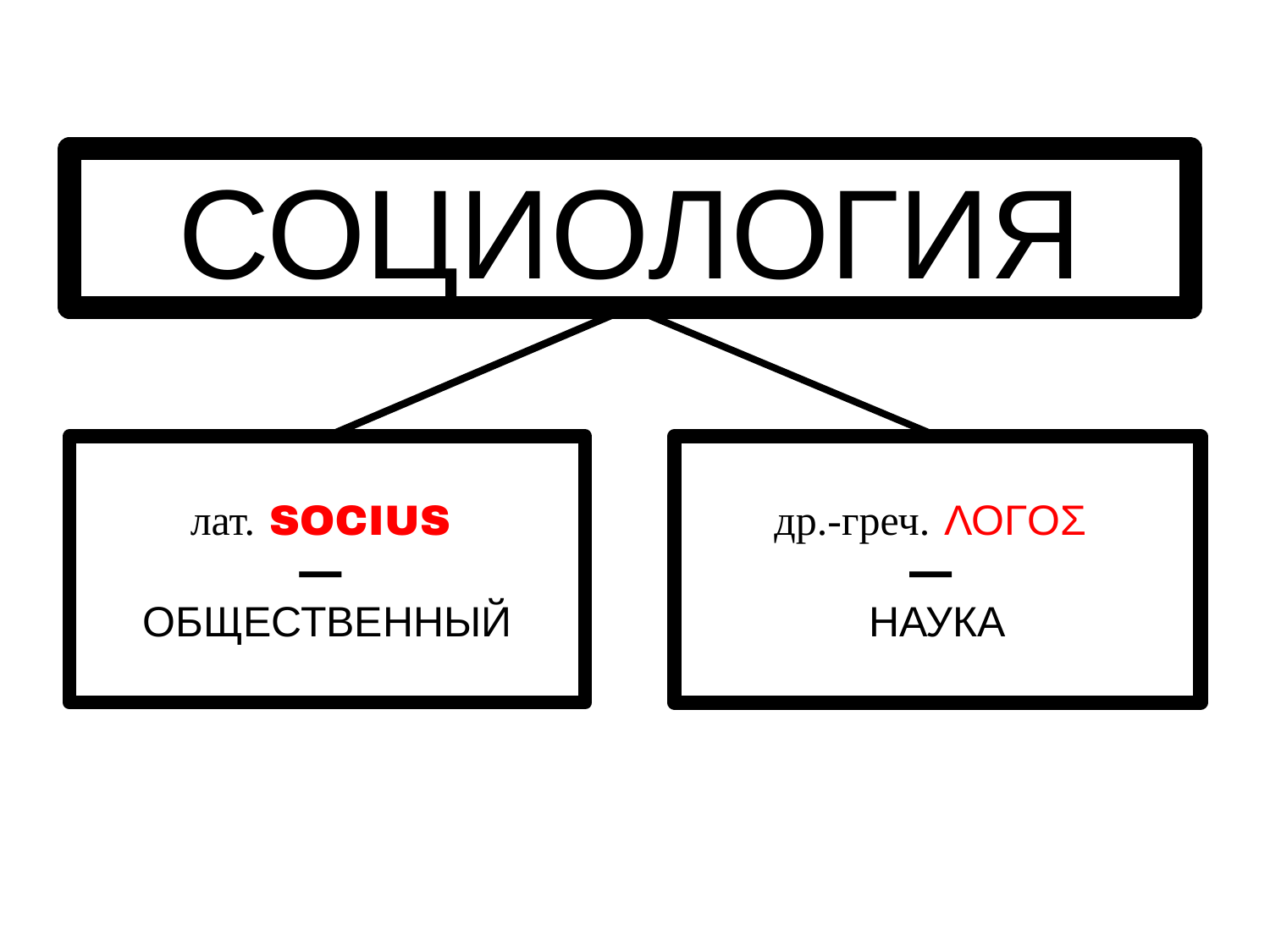

# СОЦИОЛОГИЯ

лат. SOCIUS
—
ОБЩЕСТВЕННЫЙ

др.-греч. ΛΟΓΟΣ
—
НАУКА